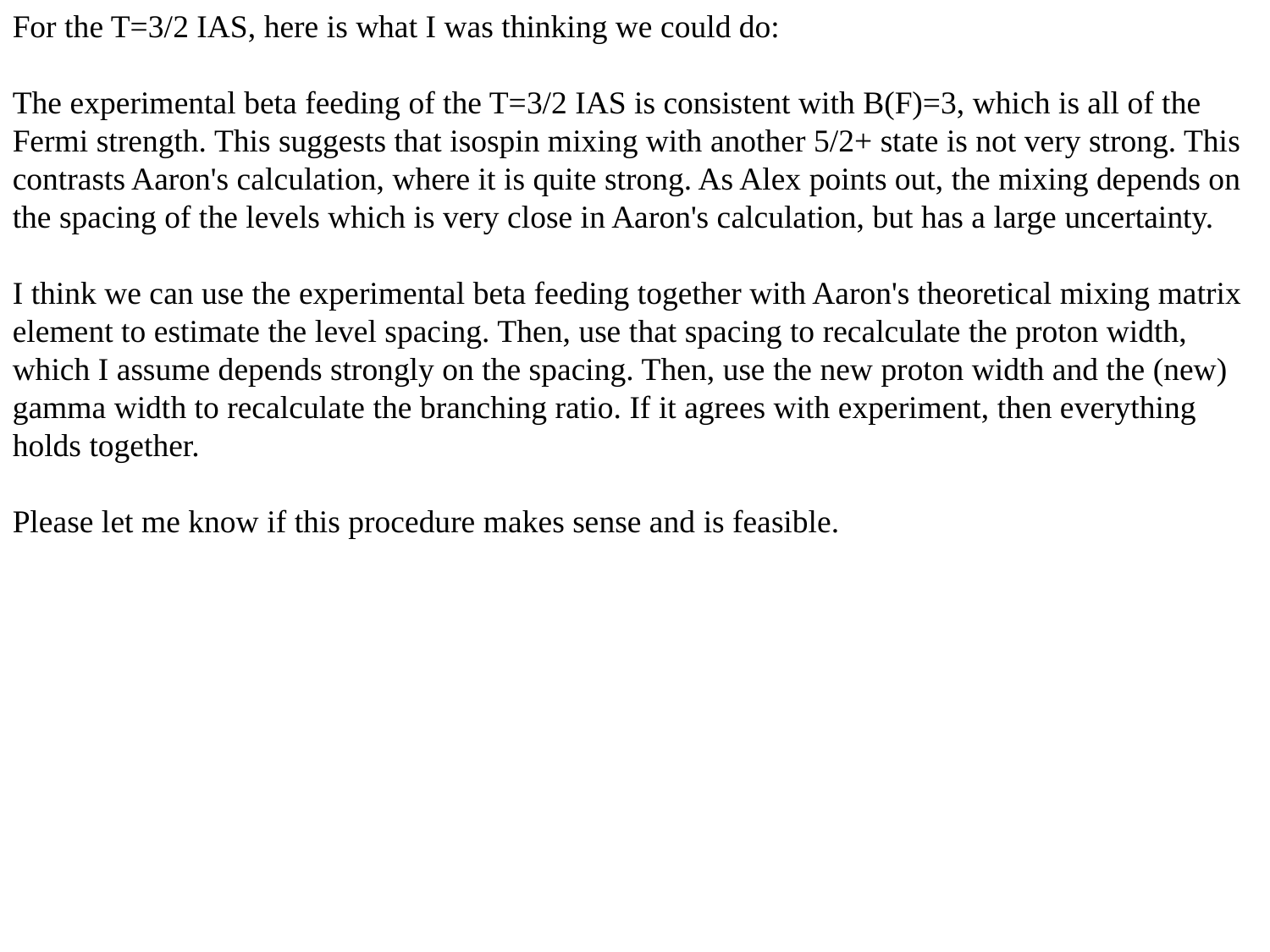

For the T=3/2 IAS, here is what I was thinking we could do:

The experimental beta feeding of the T=3/2 IAS is consistent with B(F)=3, which is all of the Fermi strength. This suggests that isospin mixing with another 5/2+ state is not very strong. This contrasts Aaron's calculation, where it is quite strong. As Alex points out, the mixing depends on the spacing of the levels which is very close in Aaron's calculation, but has a large uncertainty.

I think we can use the experimental beta feeding together with Aaron's theoretical mixing matrix element to estimate the level spacing. Then, use that spacing to recalculate the proton width, which I assume depends strongly on the spacing. Then, use the new proton width and the (new) gamma width to recalculate the branching ratio. If it agrees with experiment, then everything holds together.

Please let me know if this procedure makes sense and is feasible.